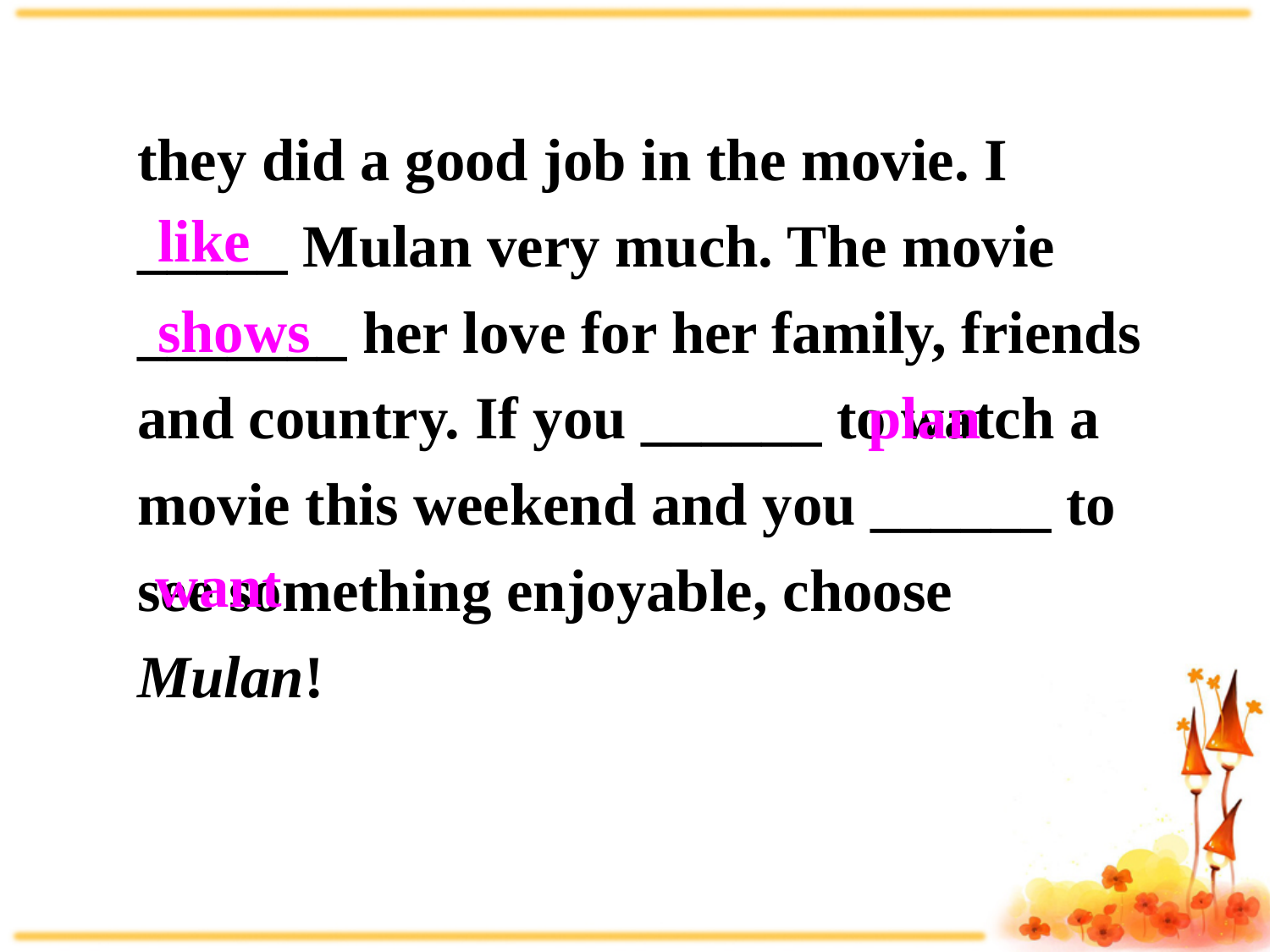

they did a good job in the movie. I _____ Mulan very much. The movie _______ her love for her family, friends and country. If you ______ to watch a movie this weekend and you ______ to see something enjoyable, choose Mulan!
like
shows
plan
want